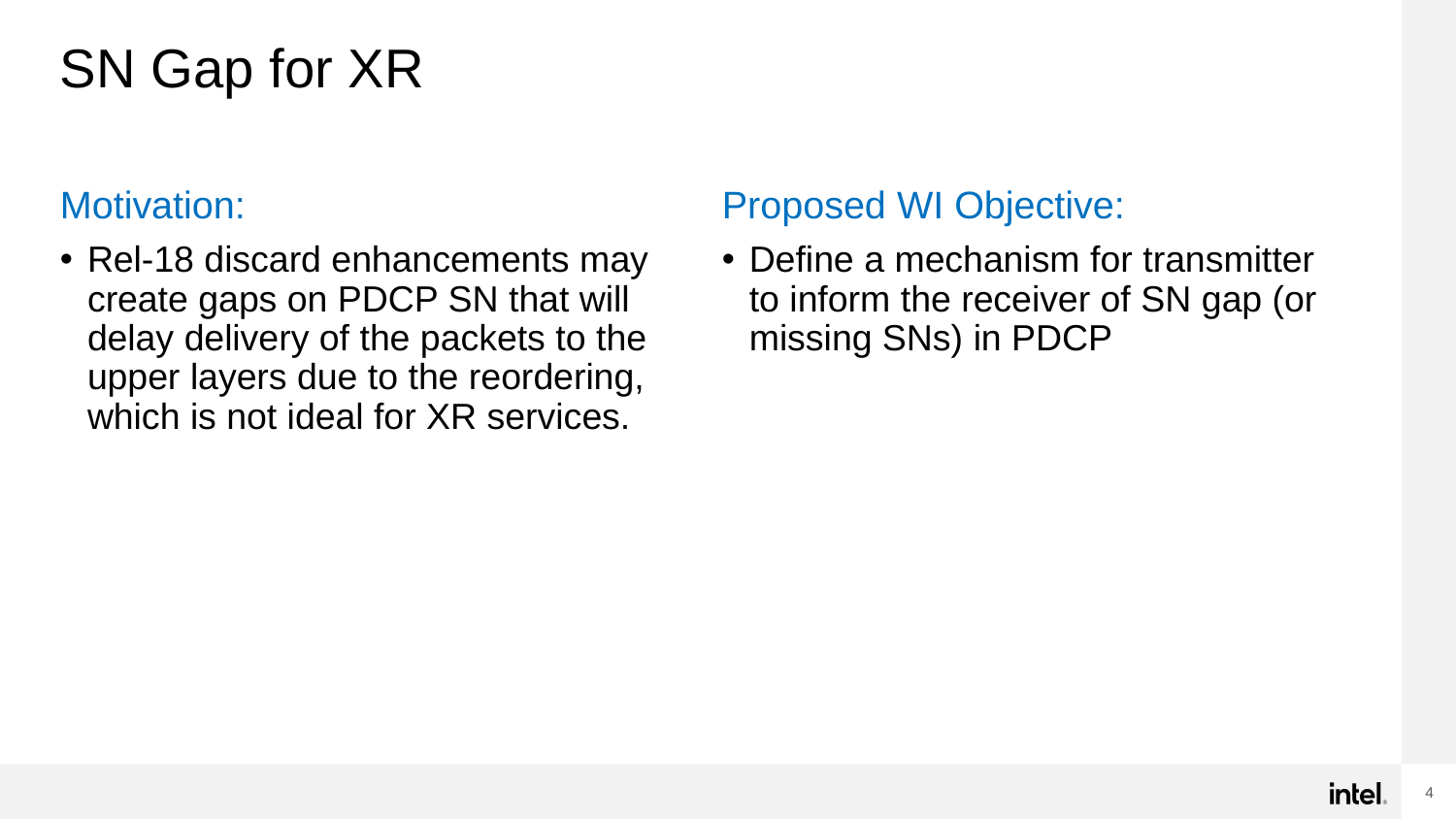

# SN Gap for XR
Motivation:
Rel-18 discard enhancements may create gaps on PDCP SN that will delay delivery of the packets to the upper layers due to the reordering,  which is not ideal for XR services.
Proposed WI Objective:
Define a mechanism for transmitter to inform the receiver of SN gap (or missing SNs) in PDCP